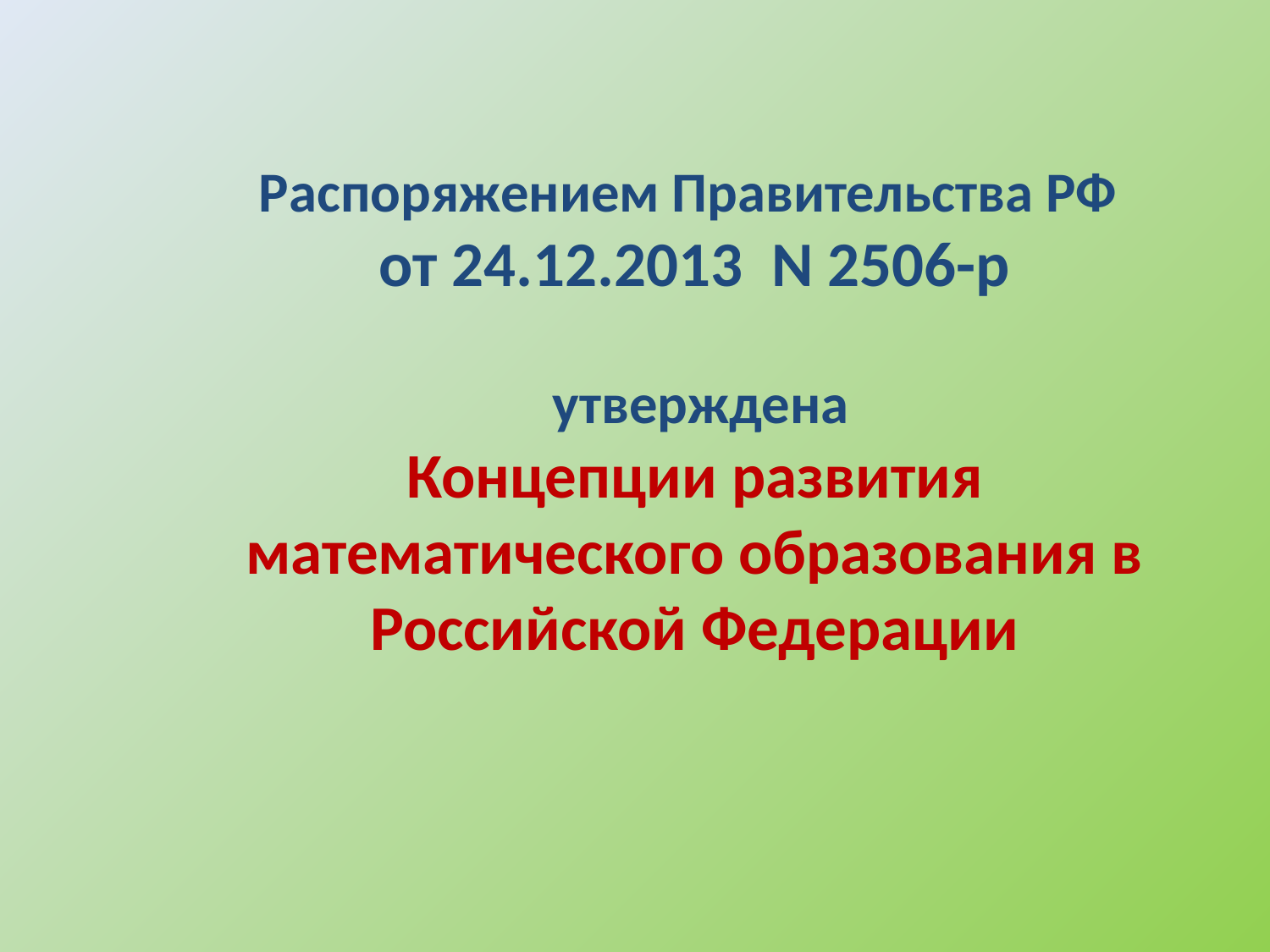

Распоряжением Правительства РФ
от 24.12.2013  N 2506-р

 утверждена
Концепции развития математического образования в Российской Федерации